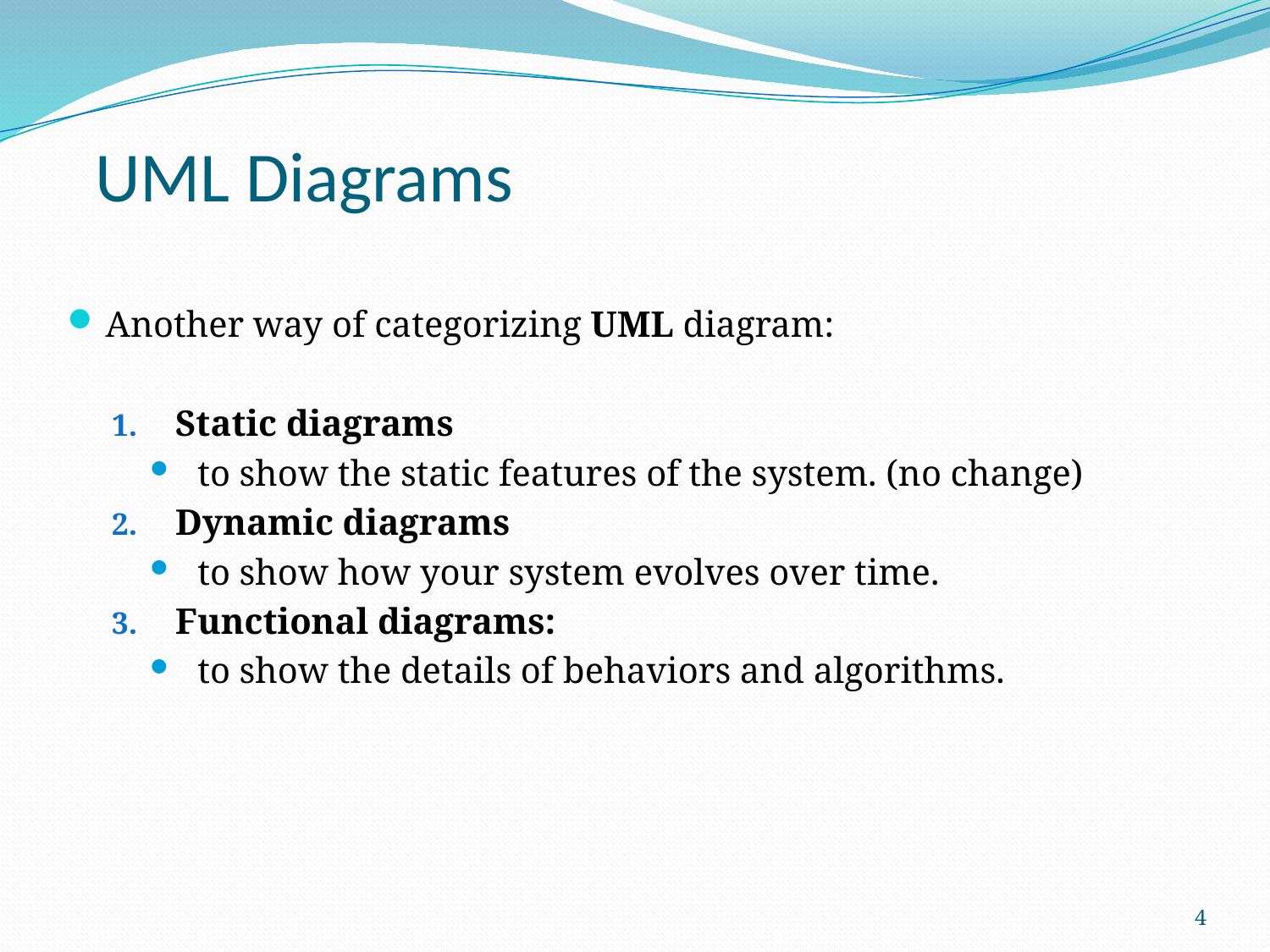

# UML Diagrams
Another way of categorizing UML diagram:

Static diagrams
to show the static features of the system. (no change)
Dynamic diagrams
to show how your system evolves over time.
Functional diagrams:
to show the details of behaviors and algorithms.
4